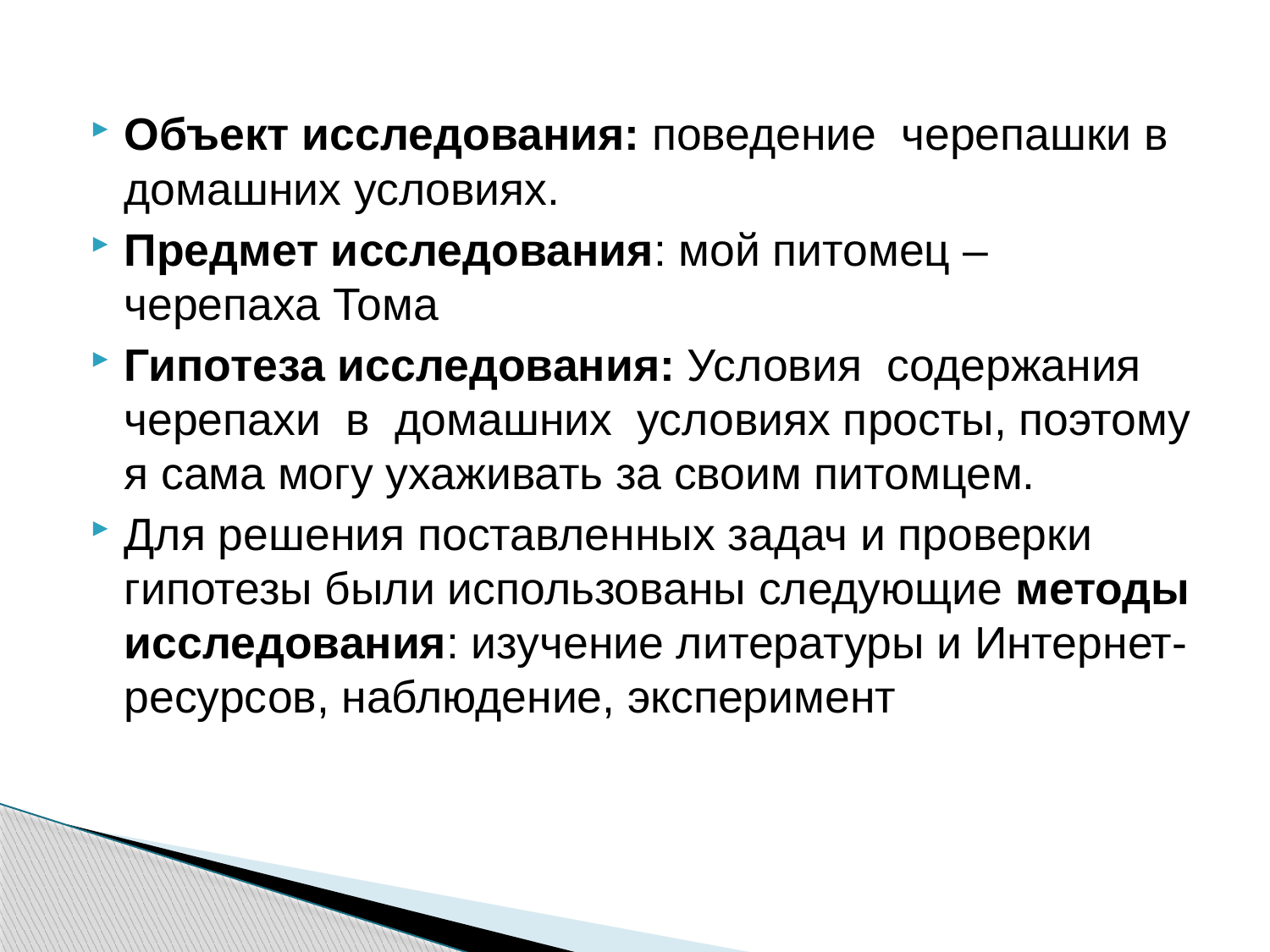

Объект исследования: поведение  черепашки в домашних условиях.
Предмет исследования: мой питомец – черепаха Тома
Гипотеза исследования: Условия  содержания    черепахи  в  домашних  условиях просты, поэтому я сама могу ухаживать за своим питомцем.
Для решения поставленных задач и проверки гипотезы были использованы следующие методы исследования: изучение литературы и Интернет-ресурсов, наблюдение, эксперимент